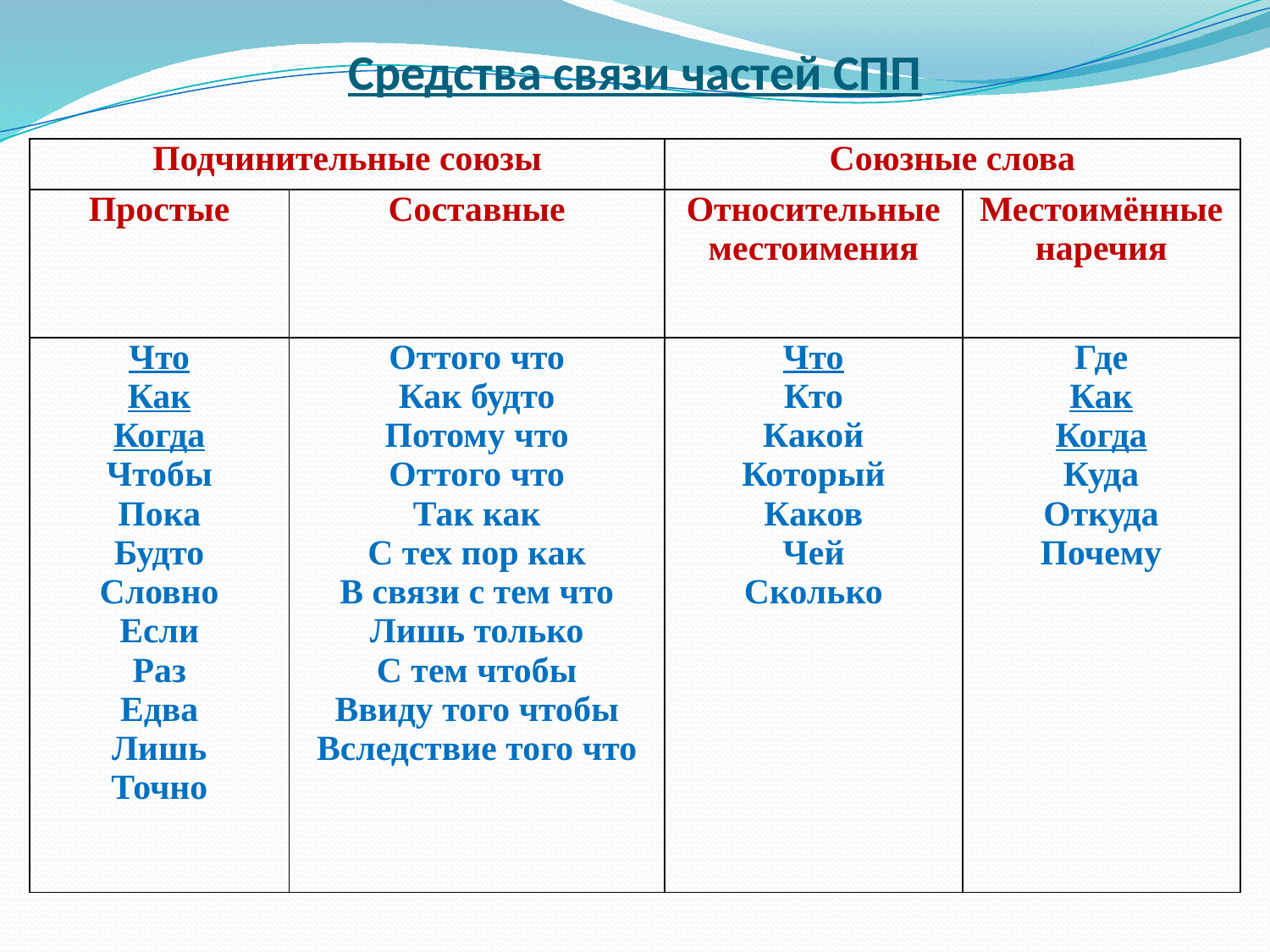

# Средства связи частей СПП
| Подчинительные союзы |  | Союзные слова |  |
| --- | --- | --- | --- |
| Простые | Составные | Относительные местоимения | Местоимённые наречия |
| Что Как Когда Чтобы Пока Будто Словно Если Раз Едва Лишь Точно | Оттого что Как будто Потому что Оттого что Так как С тех пор как В связи с тем что Лишь только С тем чтобы Ввиду того чтобы Вследствие того что | Что Кто Какой Который Каков Чей Сколько | Где Как Когда Куда Откуда Почему |